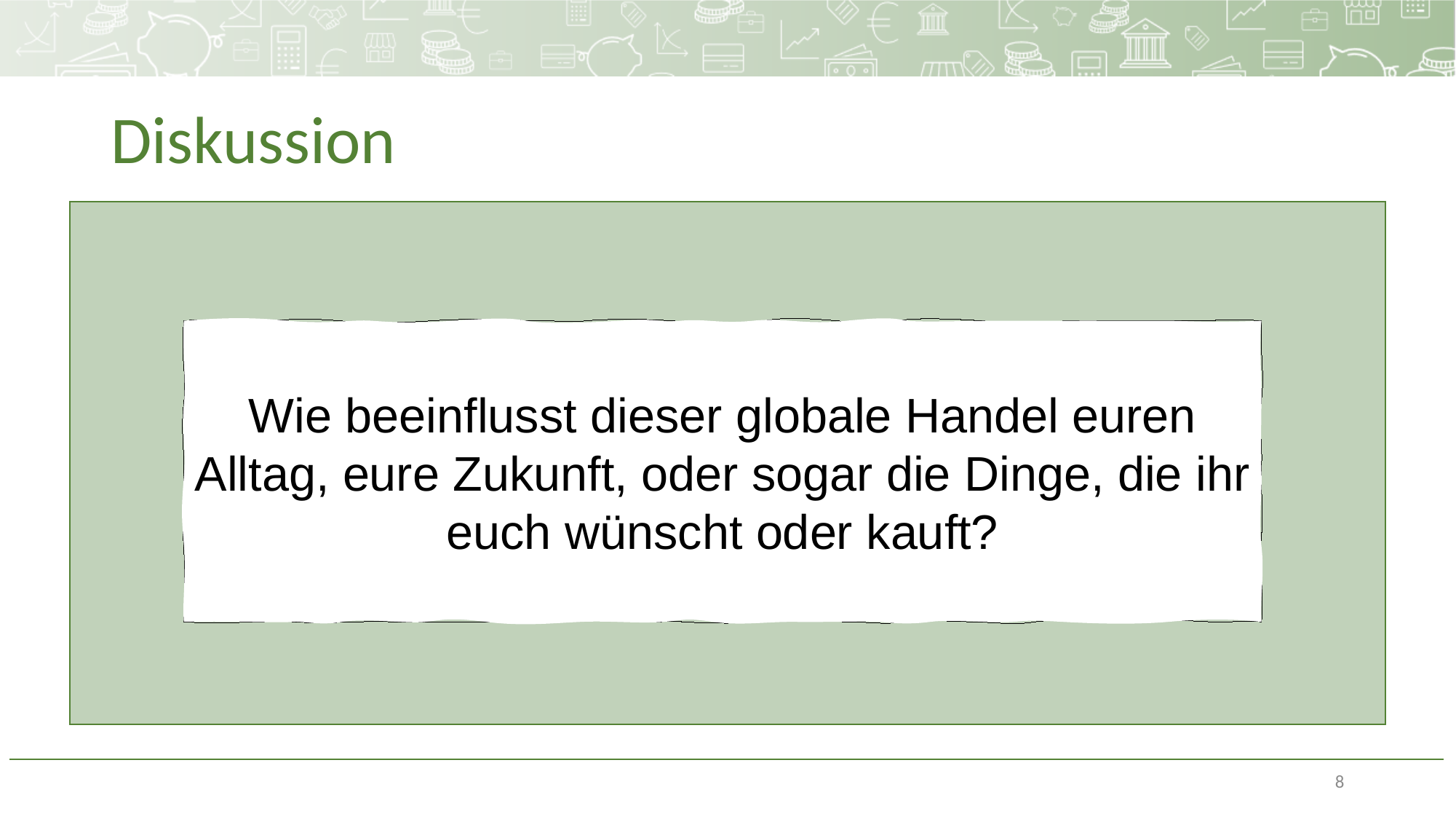

# Diskussion

Wie beeinflusst dieser globale Handel euren Alltag, eure Zukunft, oder sogar die Dinge, die ihr euch wünscht oder kauft?
8